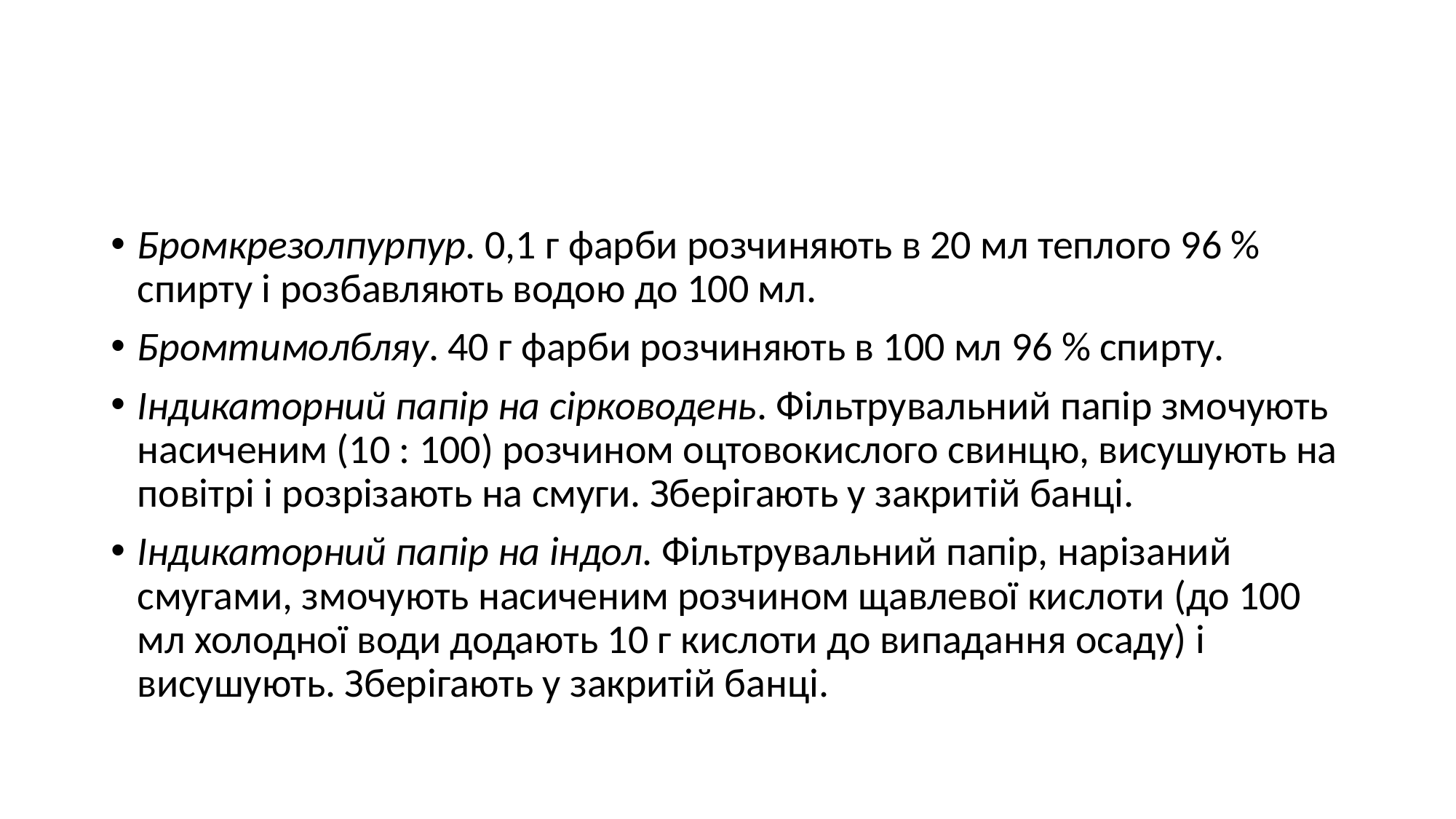

#
Бромкрезолпурпур. 0,1 г фарби розчиняють в 20 мл теплого 96 % спирту і розбавляють водою до 100 мл.
Бромтимолбляу. 40 г фарби розчиняють в 100 мл 96 % спирту.
Індикаторний папір на сірководень. Фільтрувальний папір змочують насиченим (10 : 100) розчином оцтовокислого свинцю, висушують на повітрі і розрізають на смуги. Зберігають у закритій банці.
Індикаторний папір на індол. Фільтрувальний папір, нарізаний смугами, змочують насиченим розчином щавлевої кислоти (до 100 мл холодної води додають 10 г кислоти до випадання осаду) і висушують. Зберігають у закритій банці.